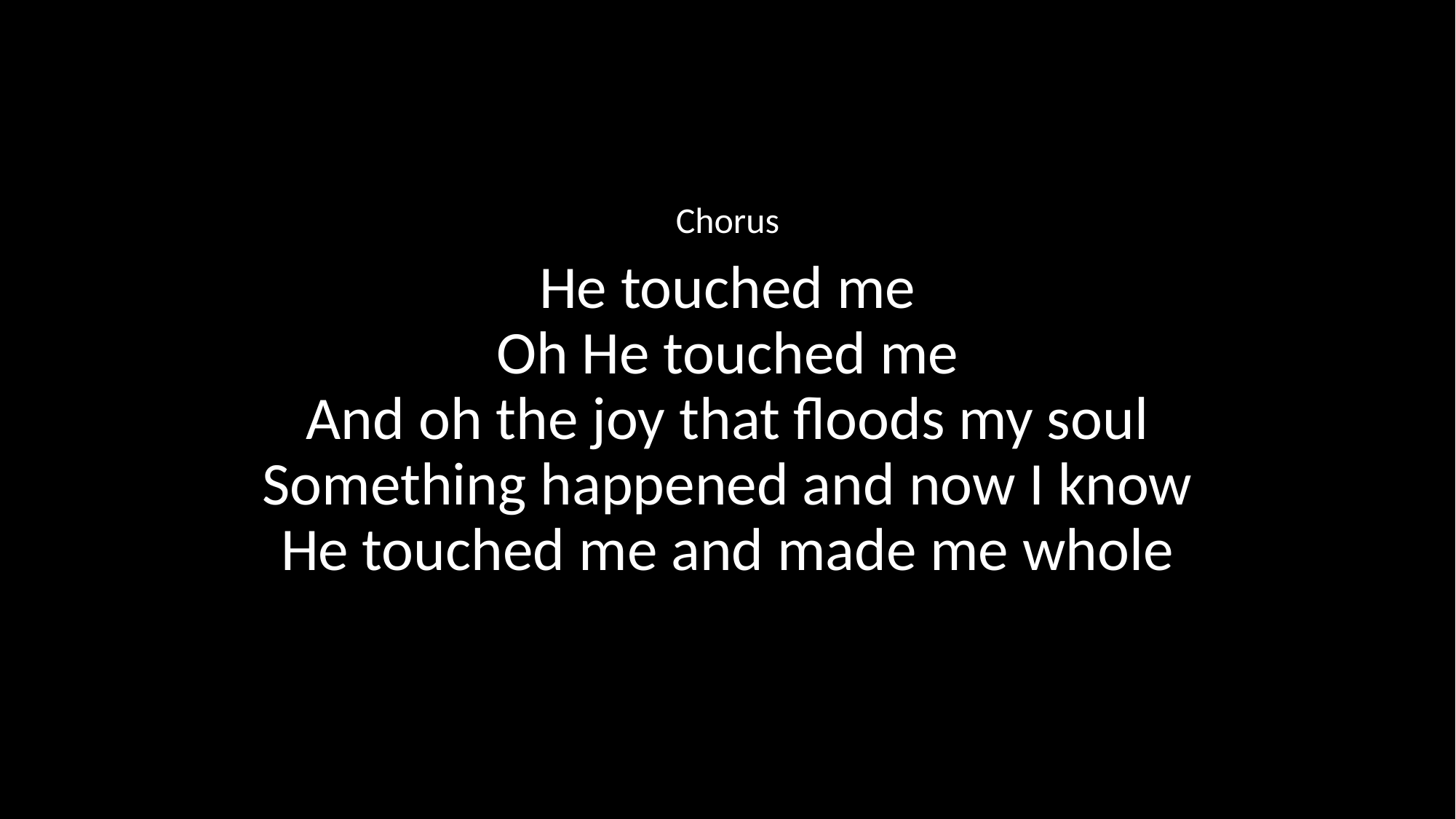

Chorus
He touched me
Oh He touched me
And oh the joy that floods my soul
Something happened and now I know
He touched me and made me whole